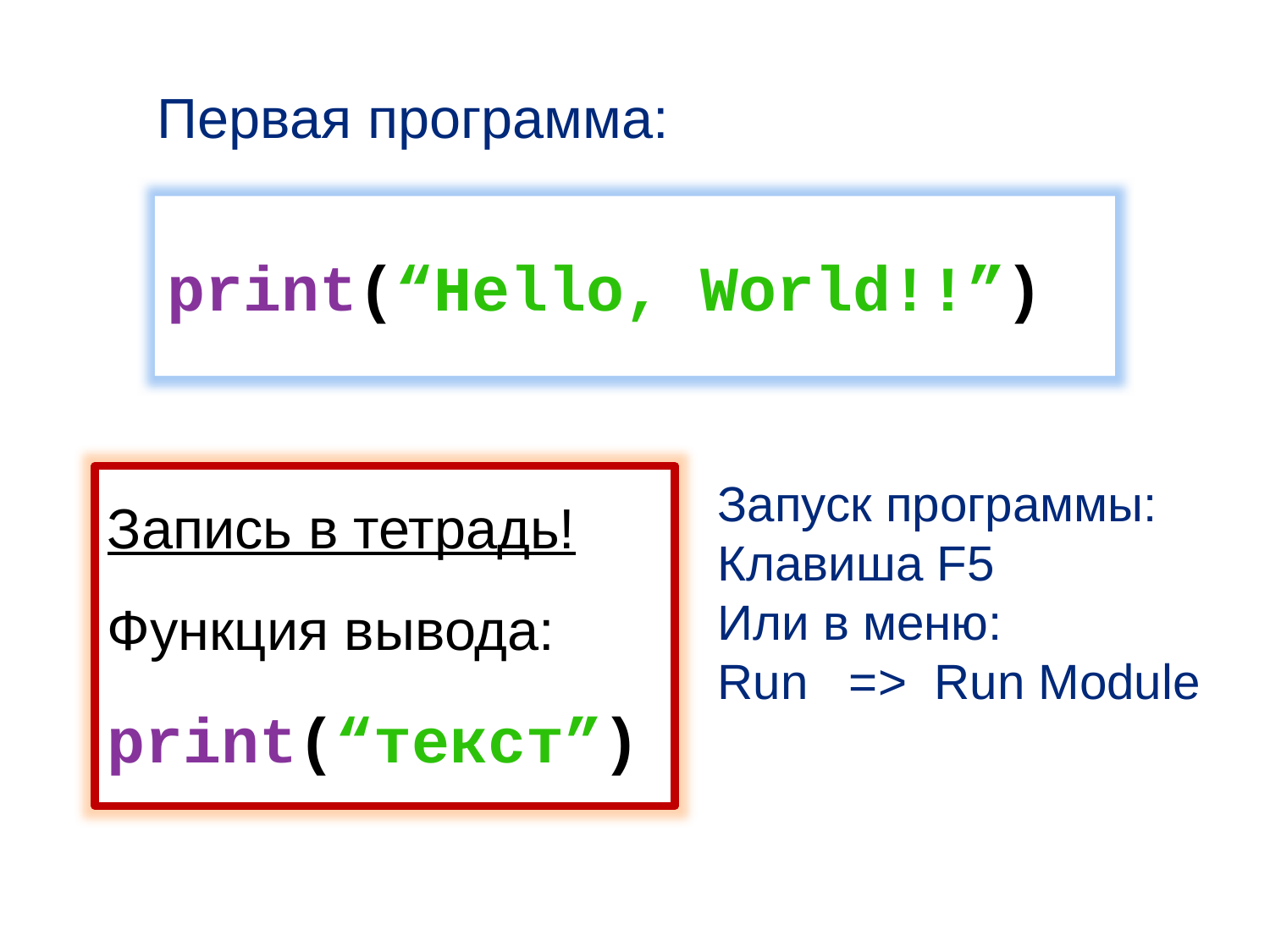

Первая программа:
print(“Hello, World!!”)
Запись в тетрадь!
Функция вывода:
print(“текст”)

Запуск программы:
Клавиша F5
Или в меню:
Run   =>  Run Module